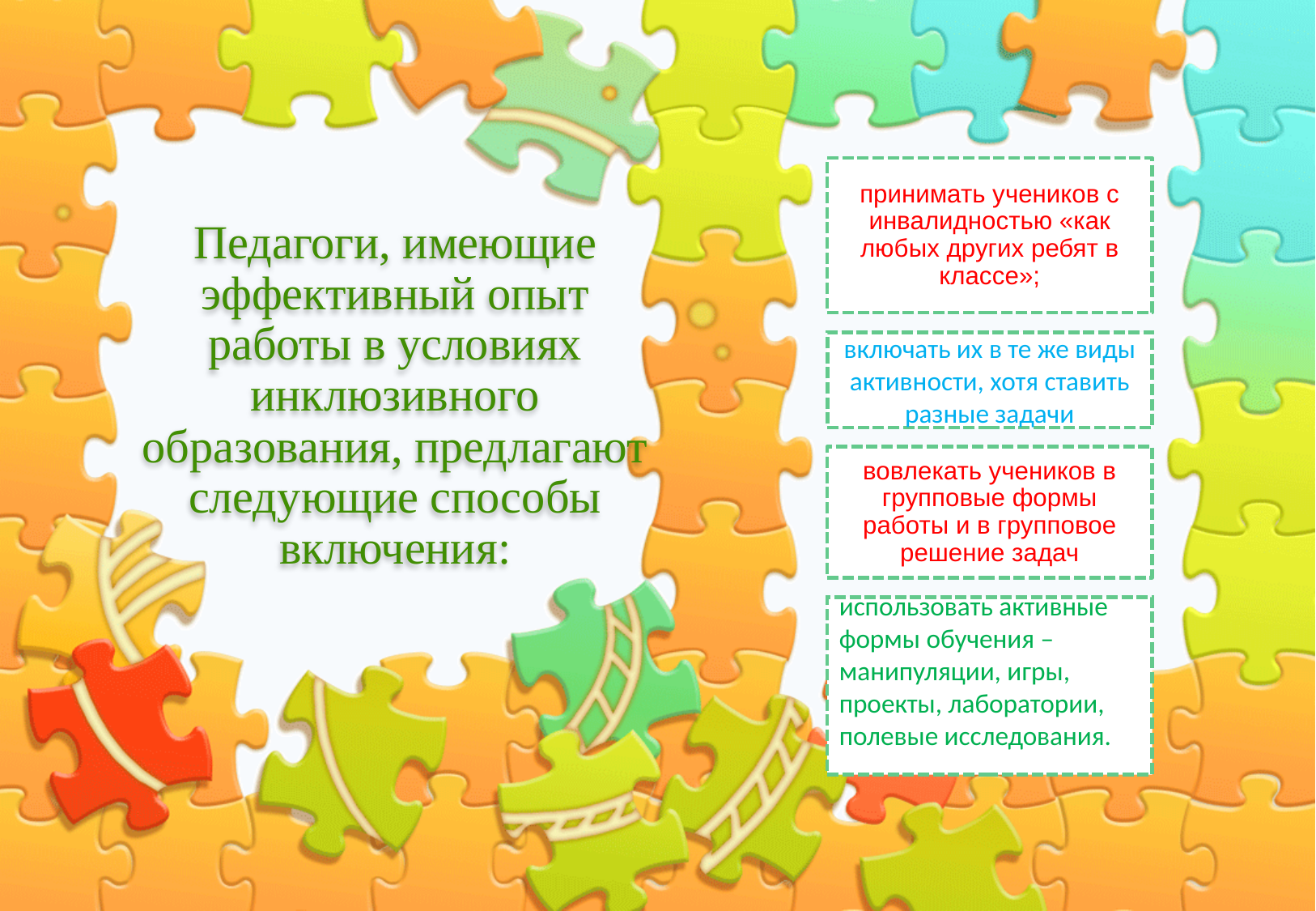

# Педагоги, имеющие эффективный опыт работы в условиях инклюзивного образования, предлагают следующие способы включения:
принимать учеников с инвалидностью «как любых других ребят в классе»;
включать их в те же виды активности, хотя ставить разные задачи
вовлекать учеников в групповые формы работы и в групповое решение задач
использовать активные формы обучения – манипуляции, игры, проекты, лаборатории, полевые исследования.